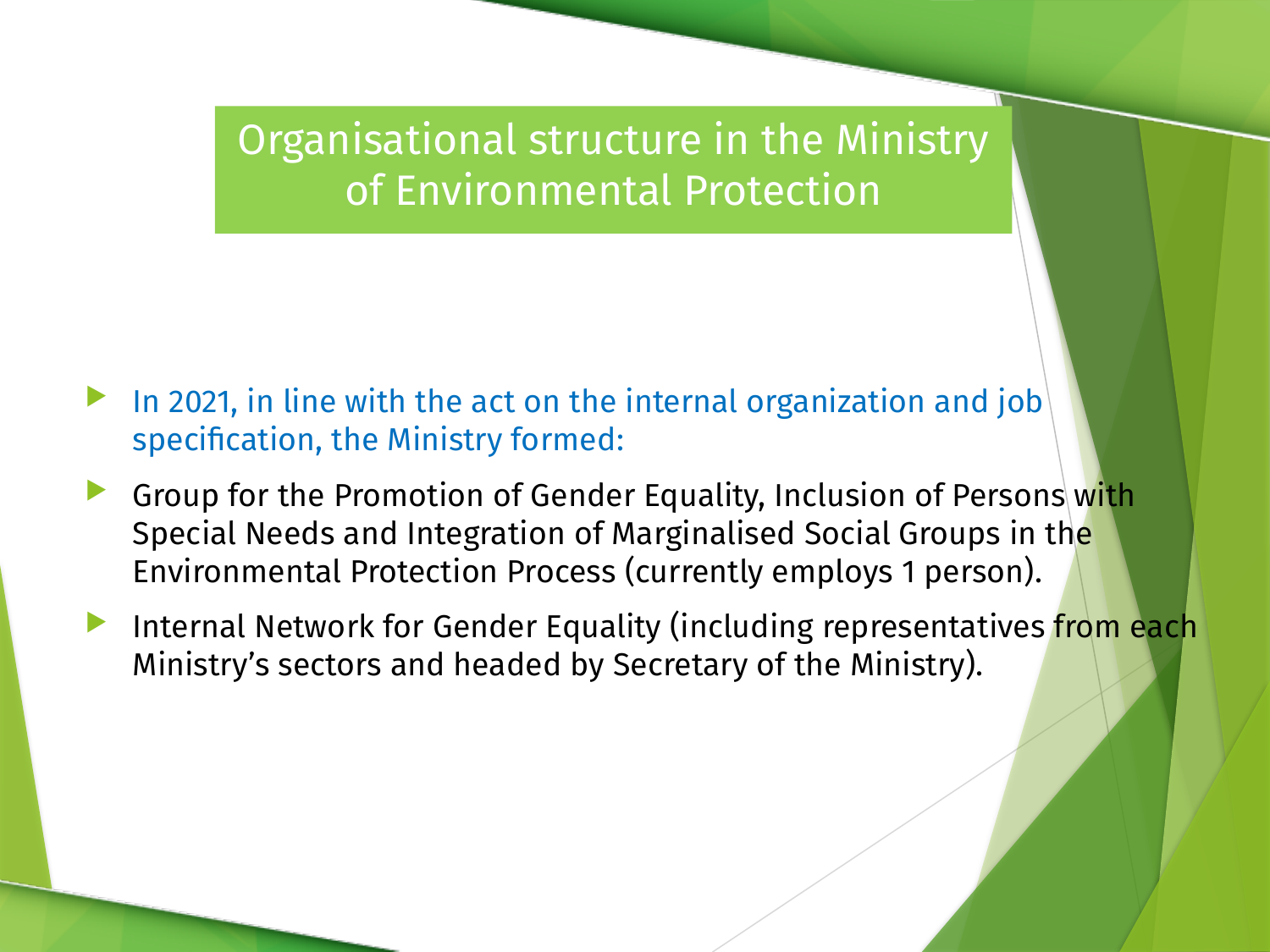

# Organisational structure in the Ministry of Environmental Protection

In 2021, in line with the act on the internal organization and job specification, the Ministry formed:
Group for the Promotion of Gender Equality, Inclusion of Persons with Special Needs and Integration of Marginalised Social Groups in the Environmental Protection Process (currently employs 1 person).
Internal Network for Gender Equality (including representatives from each Ministry’s sectors and headed by Secretary of the Ministry).